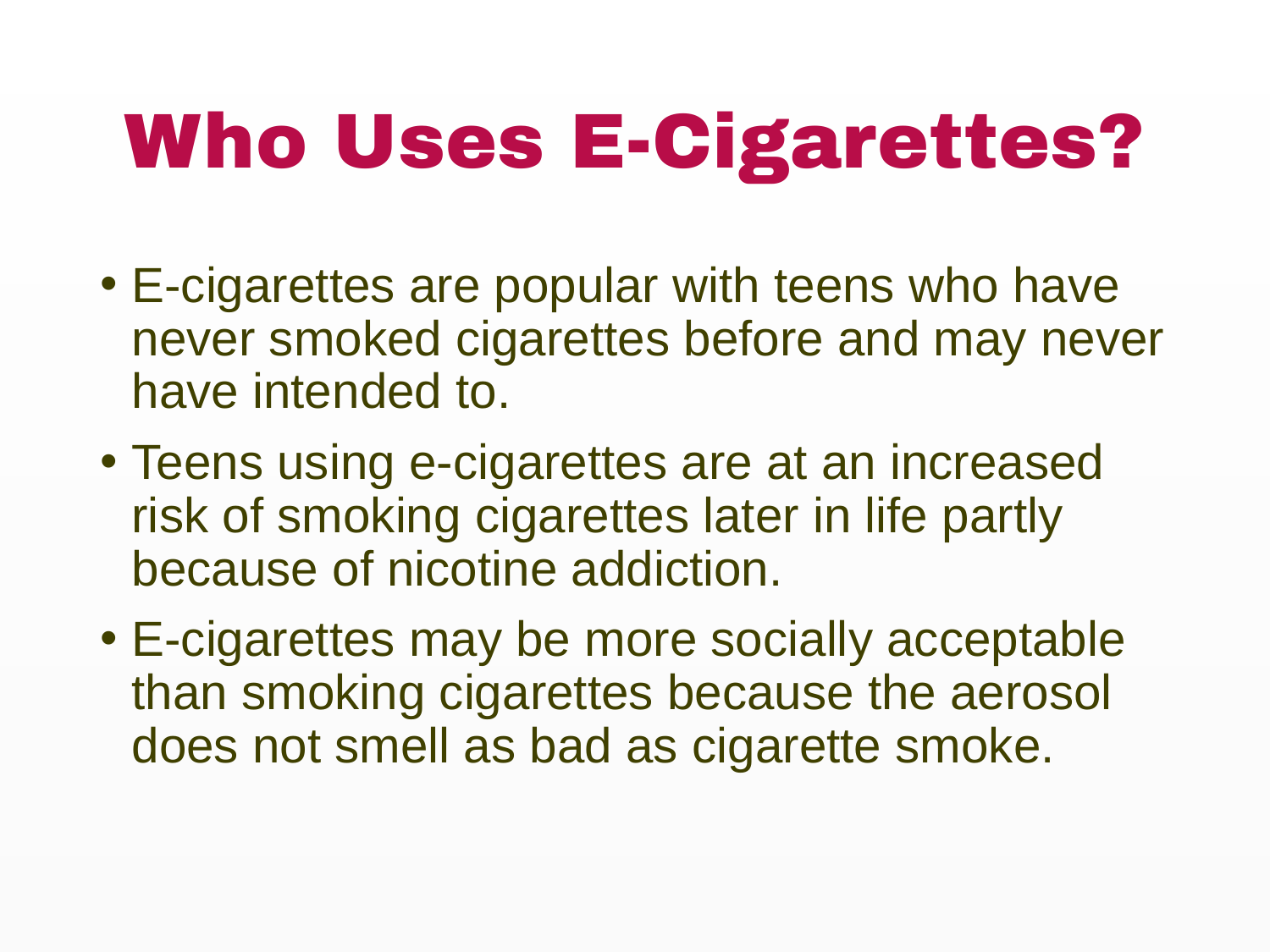

# Who Uses E-Cigarettes?
E-cigarettes are popular with teens who have never smoked cigarettes before and may never have intended to.
Teens using e-cigarettes are at an increased risk of smoking cigarettes later in life partly because of nicotine addiction.
E-cigarettes may be more socially acceptable than smoking cigarettes because the aerosol does not smell as bad as cigarette smoke.